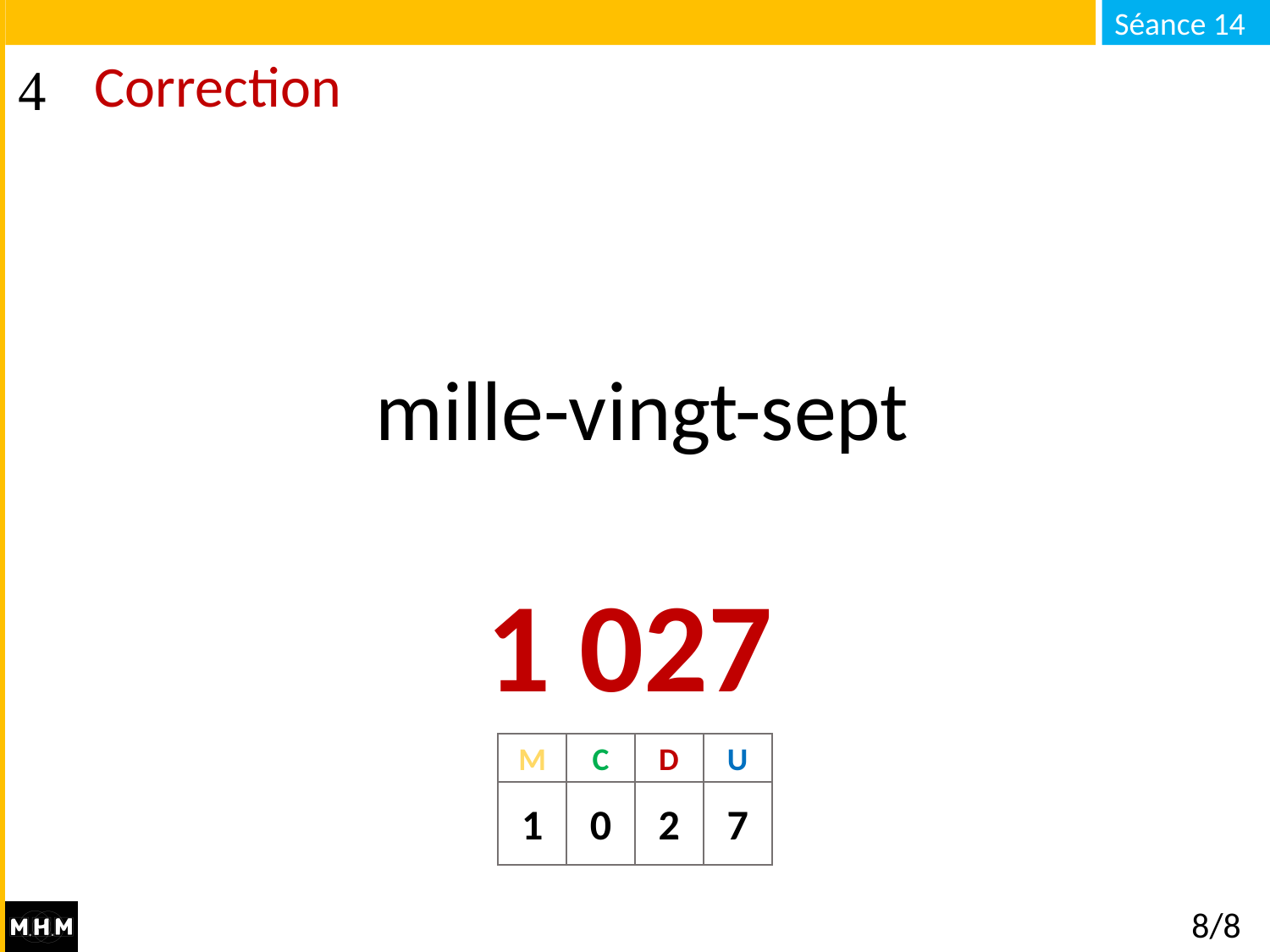

# Correction
mille-vingt-sept

1 027
M
C
D
U
1
0
2
7
8/8